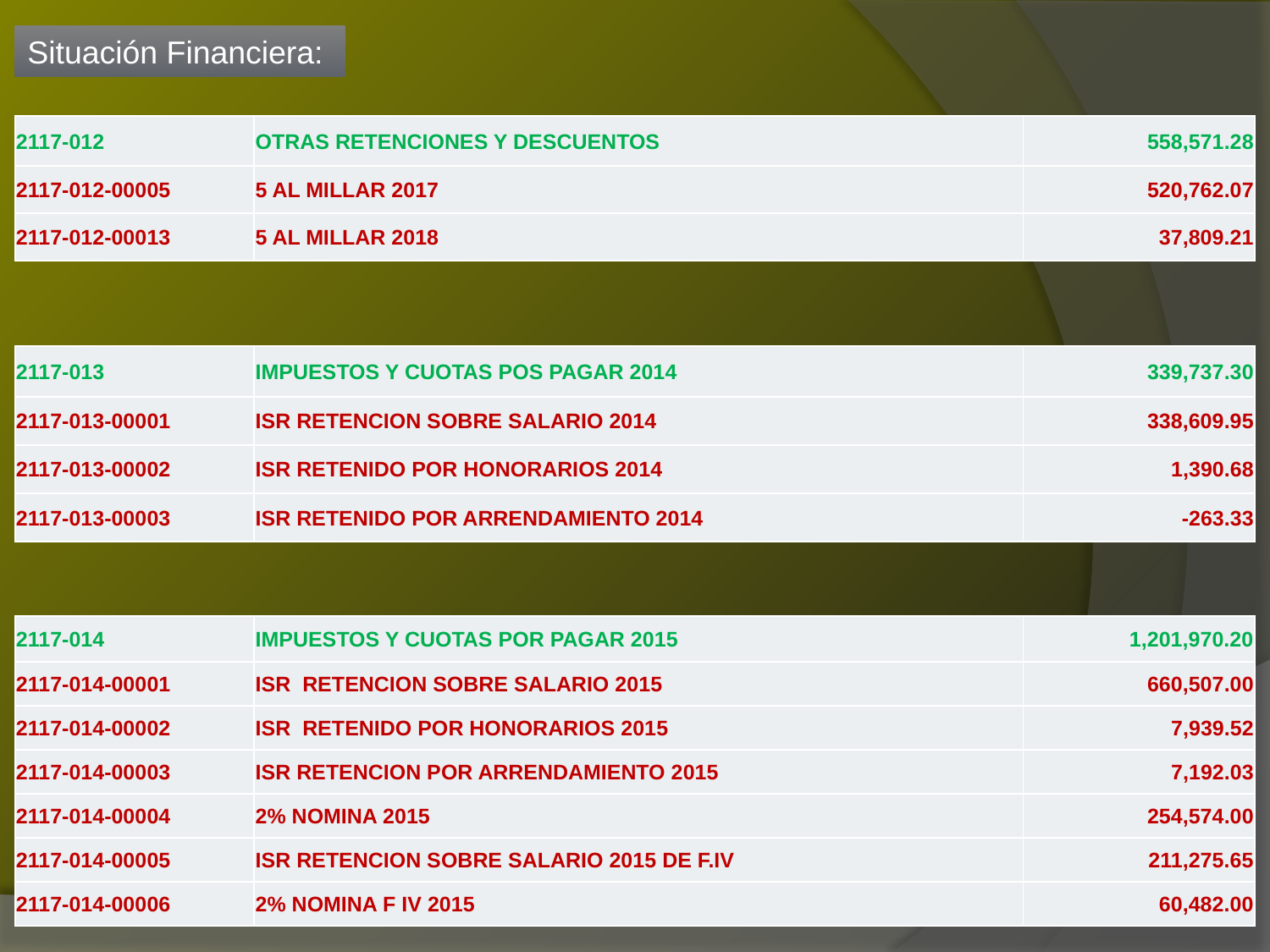

Situación Financiera:
| 2117-012 | OTRAS RETENCIONES Y DESCUENTOS | 558,571.28 |
| --- | --- | --- |
| 2117-012-00005 | 5 AL MILLAR 2017 | 520,762.07 |
| 2117-012-00013 | 5 AL MILLAR 2018 | 37,809.21 |
| 2117-013 | IMPUESTOS Y CUOTAS POS PAGAR 2014 | 339,737.30 |
| --- | --- | --- |
| 2117-013-00001 | ISR RETENCION SOBRE SALARIO 2014 | 338,609.95 |
| 2117-013-00002 | ISR RETENIDO POR HONORARIOS 2014 | 1,390.68 |
| 2117-013-00003 | ISR RETENIDO POR ARRENDAMIENTO 2014 | -263.33 |
| 2117-014 | IMPUESTOS Y CUOTAS POR PAGAR 2015 | 1,201,970.20 |
| --- | --- | --- |
| 2117-014-00001 | ISR RETENCION SOBRE SALARIO 2015 | 660,507.00 |
| 2117-014-00002 | ISR RETENIDO POR HONORARIOS 2015 | 7,939.52 |
| 2117-014-00003 | ISR RETENCION POR ARRENDAMIENTO 2015 | 7,192.03 |
| 2117-014-00004 | 2% NOMINA 2015 | 254,574.00 |
| 2117-014-00005 | ISR RETENCION SOBRE SALARIO 2015 DE F.IV | 211,275.65 |
| 2117-014-00006 | 2% NOMINA F IV 2015 | 60,482.00 |